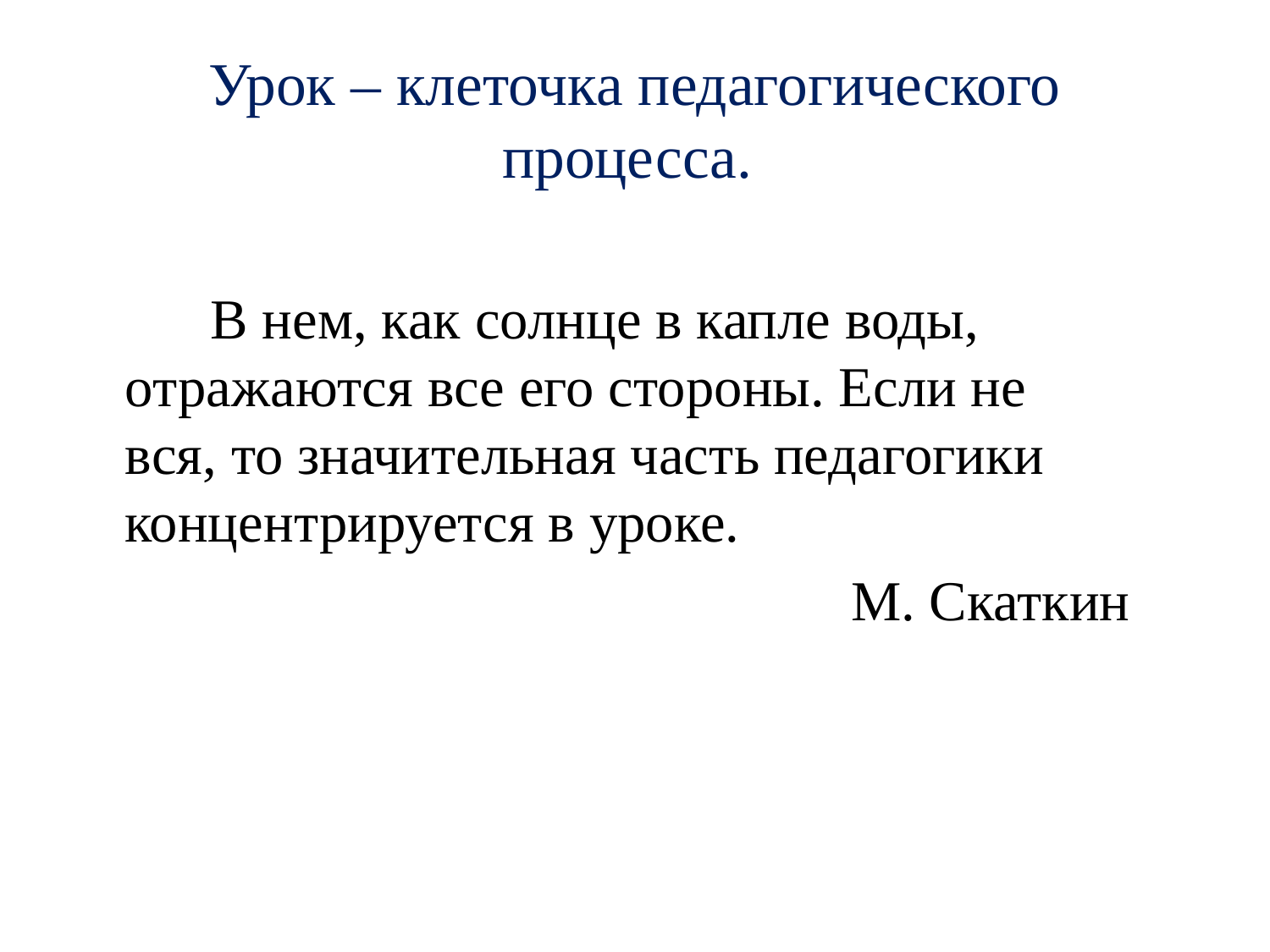

# Урок – клеточка педагогического процесса.
	      В нем, как солнце в капле воды, отражаются все его стороны. Если не вся, то значительная часть педагогики концентрируется в уроке.
М. Скаткин